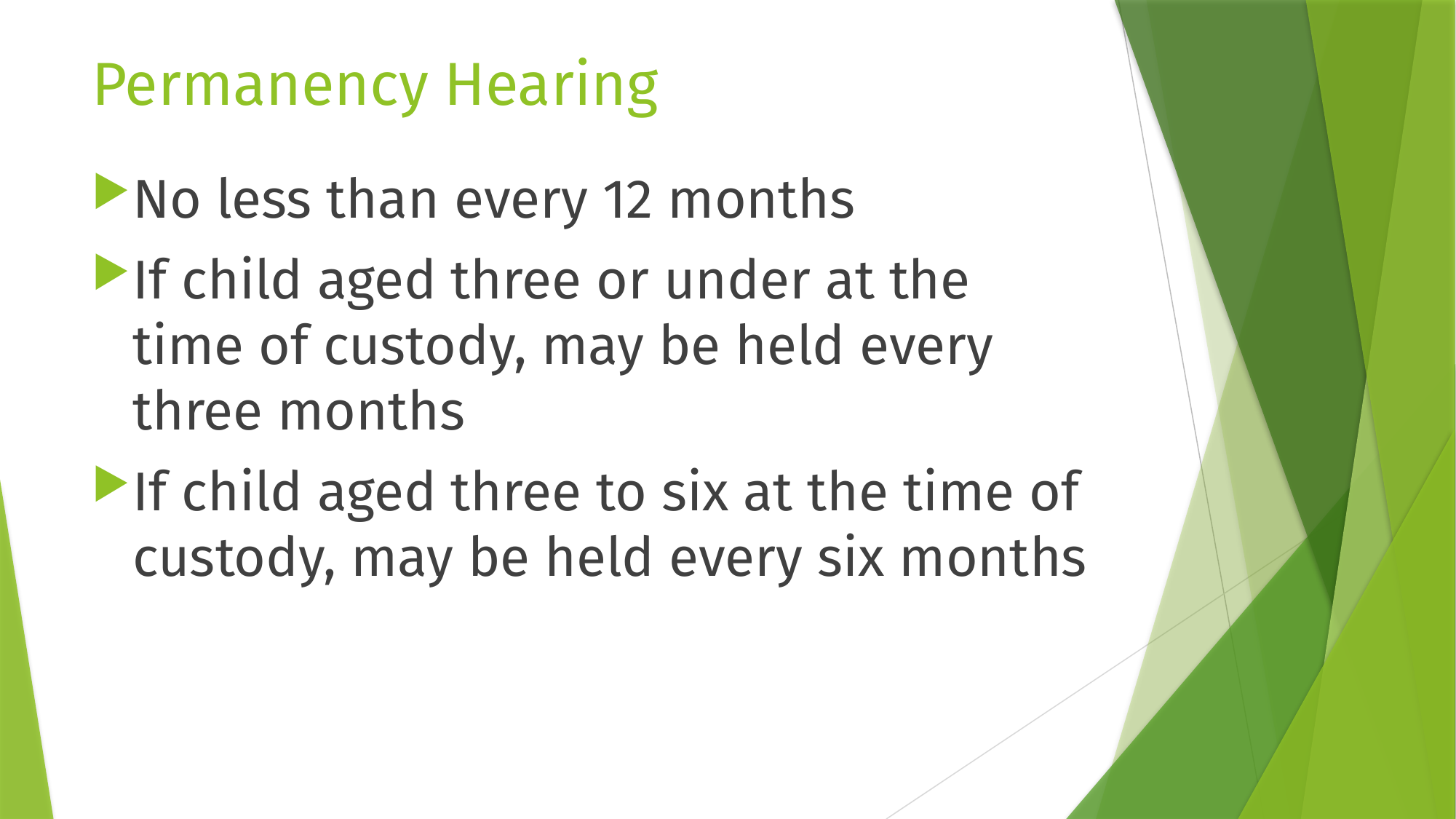

# Permanency Hearing
No less than every 12 months
If child aged three or under at the time of custody, may be held every three months
If child aged three to six at the time of custody, may be held every six months